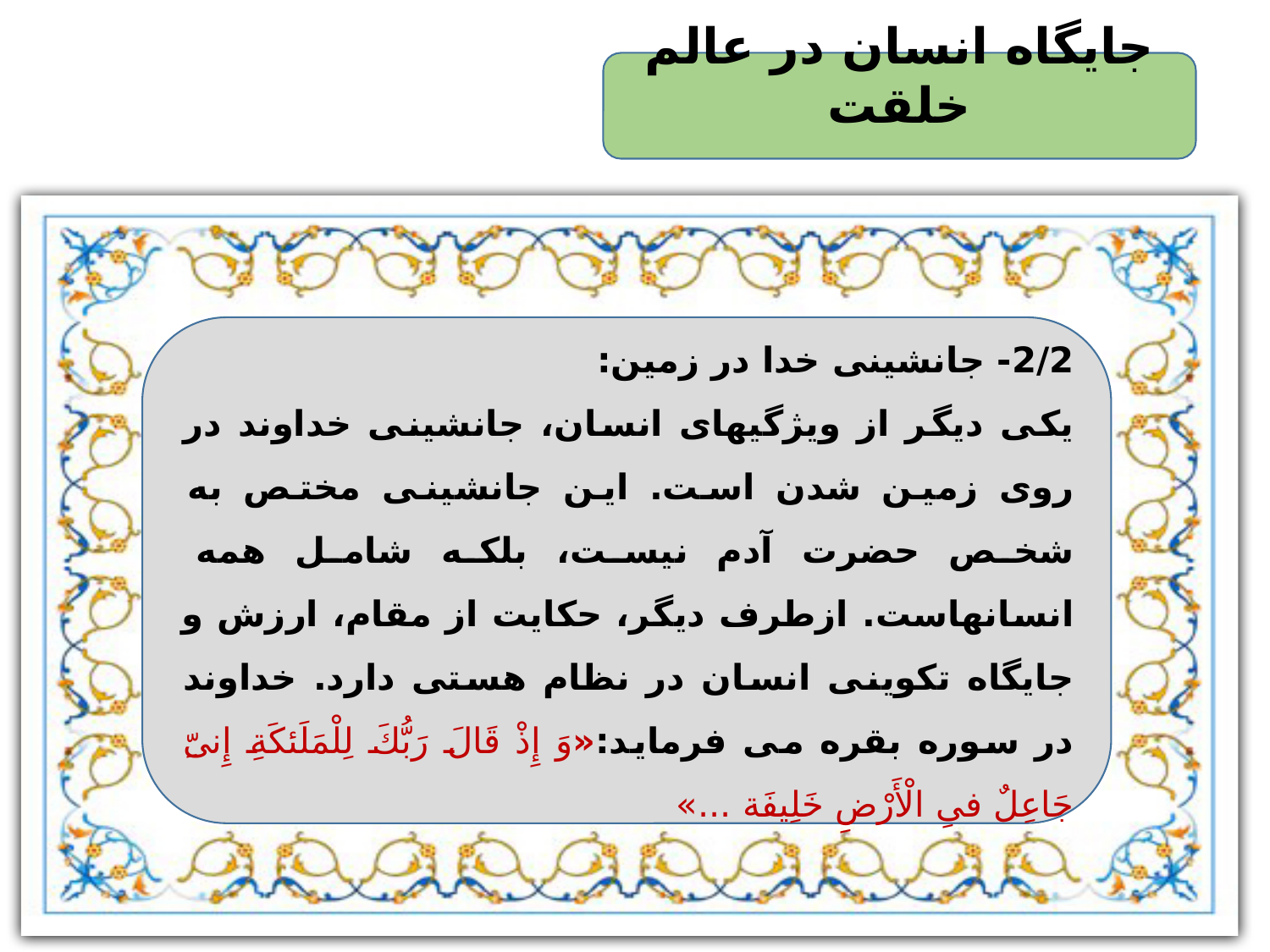

جایگاه انسان در عالم خلقت

2/2- جانشینی خدا در زمین:
یکی دیگر از ویژگیهای انسان، جانشینی خداوند در روی زمین شدن است. این جانشینی مختص به شخص حضرت آدم نیست، بلکه شامل همه انسانهاست. ازطرف دیگر، حکایت از مقام، ارزش و جایگاه تکوینی انسان در نظام هستی دارد. خداوند در سوره بقره می فرماید:«وَ إِذْ قَالَ رَبُّكَ لِلْمَلَئكَةِ إِنىّ‏ِ جَاعِلٌ فىِ الْأَرْضِ خَلِيفَة ...»